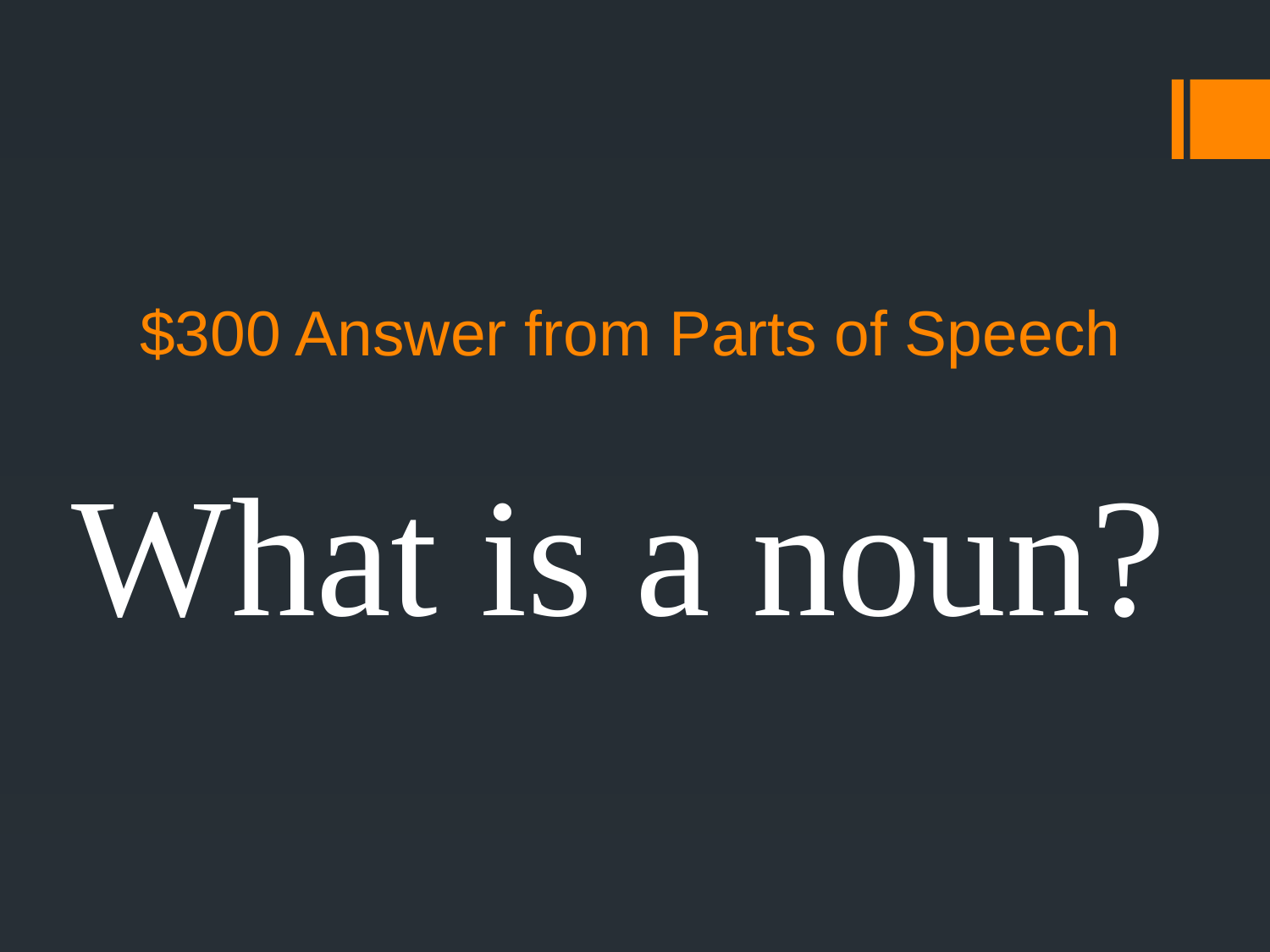

# $300 Answer from Parts of Speech
What is a noun?